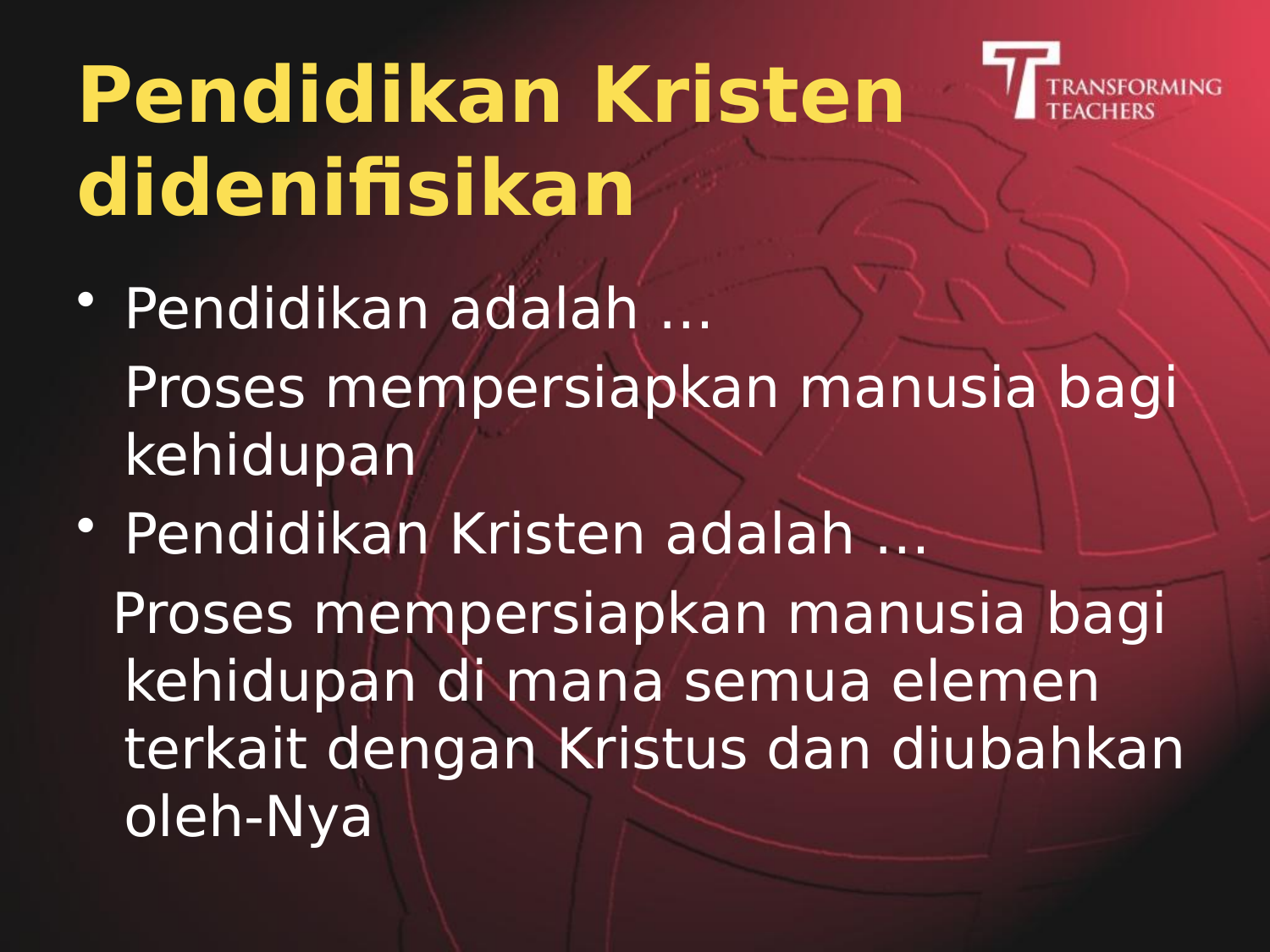

# Pendidikan Kristen didenifisikan
Pendidikan adalah …
	Proses mempersiapkan manusia bagi kehidupan
Pendidikan Kristen adalah …
  Proses mempersiapkan manusia bagi kehidupan di mana semua elemen terkait dengan Kristus dan diubahkan oleh-Nya